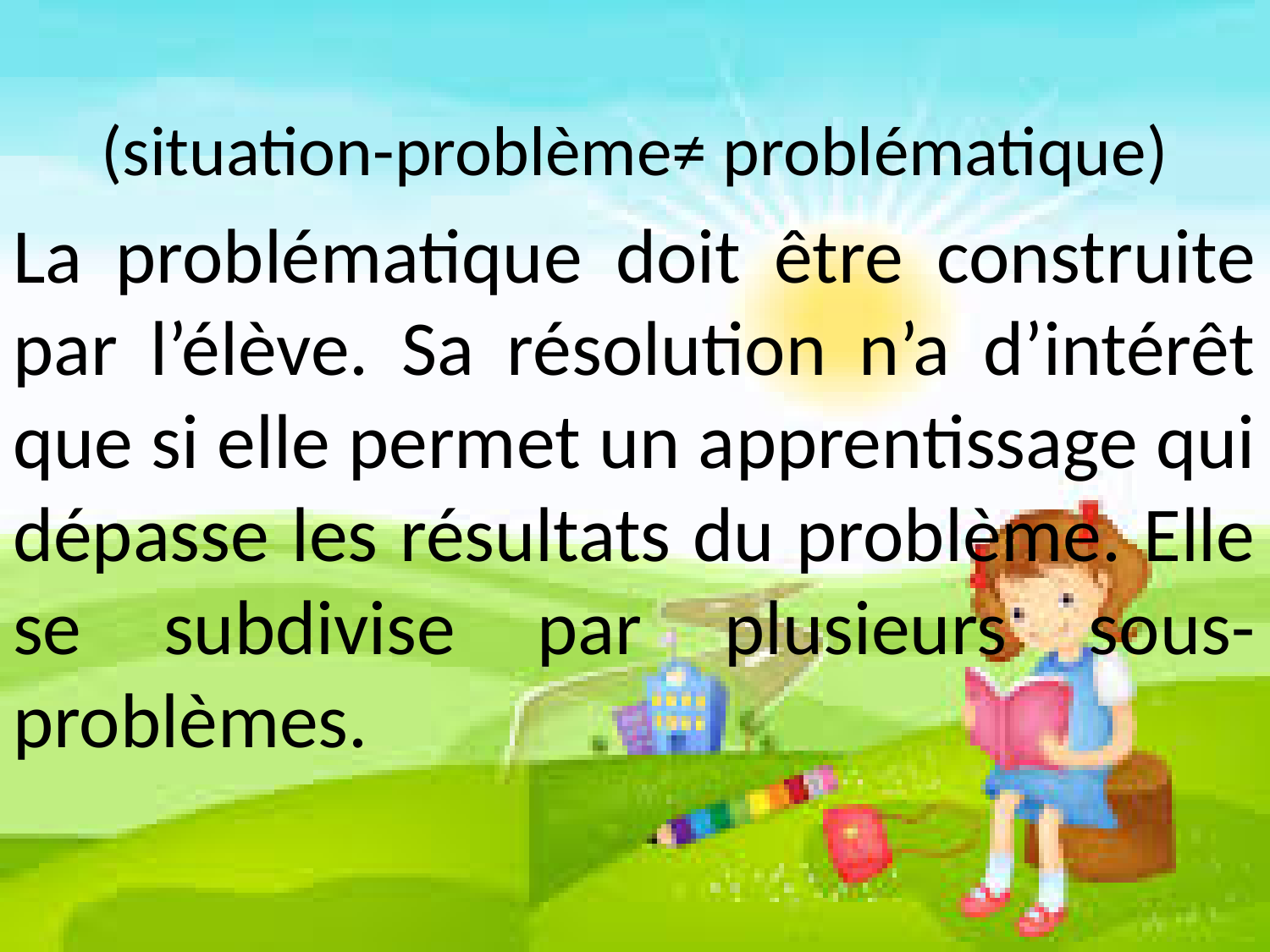

(situation-problème≠ problématique)
La problématique doit être construite par l’élève. Sa résolution n’a d’intérêt que si elle permet un apprentissage qui dépasse les résultats du problème. Elle se subdivise par plusieurs sous-problèmes.